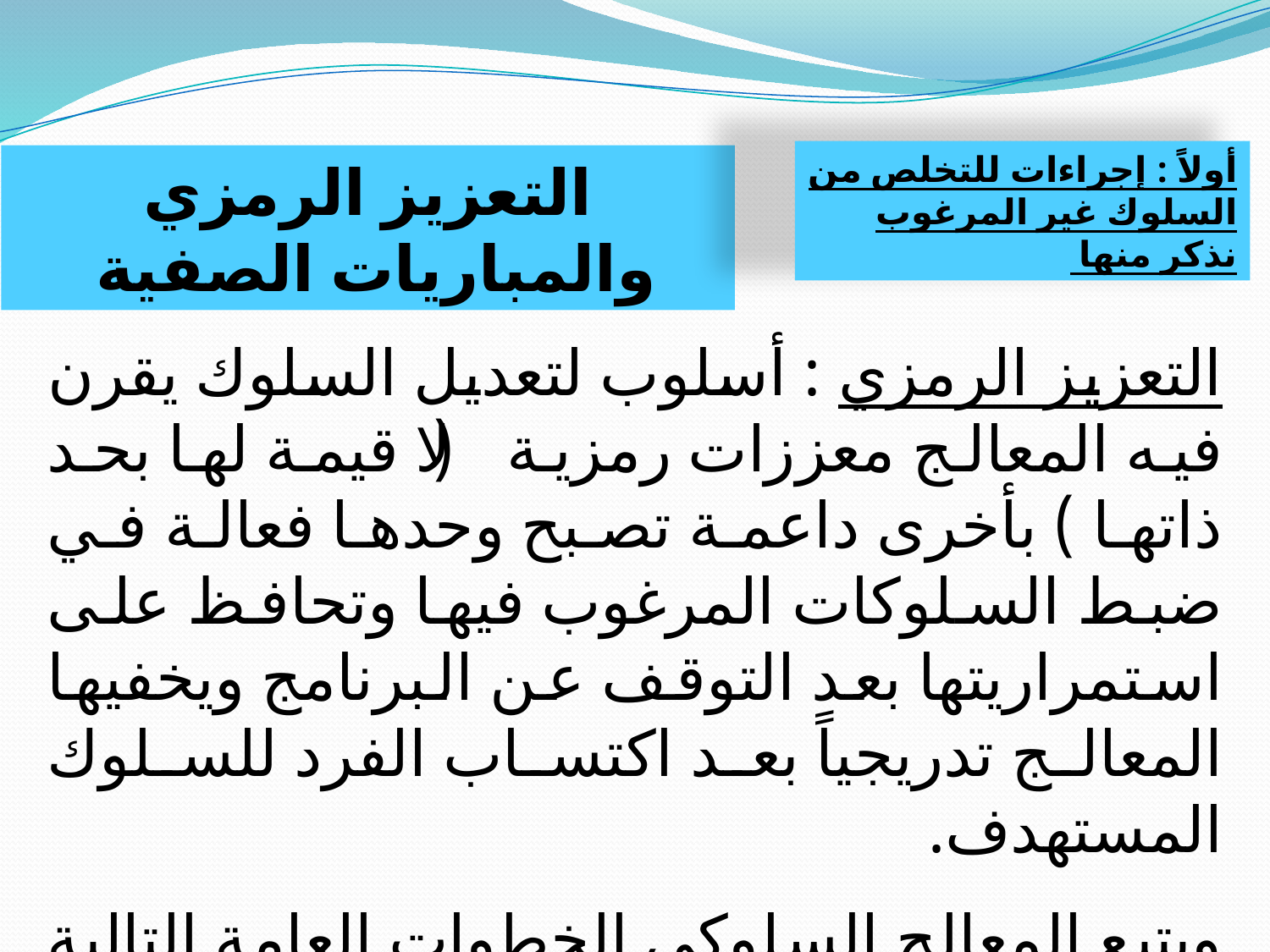

أولاً : إجراءات للتخلص من السلوك غير المرغوب نذكر منها
التعزيز الرمزي والمباريات الصفية
التعزيز الرمزي : أسلوب لتعديل السلوك يقرن فيه المعالج معززات رمزية ( لا قيمة لها بحد ذاتها ) بأخرى داعمة تصبح وحدها فعالة في ضبط السلوكات المرغوب فيها وتحافظ على استمراريتها بعد التوقف عن البرنامج ويخفيها المعالج تدريجياً بعد اكتساب الفرد للسلوك المستهدف.
ويتبع المعالج السلوكي الخطوات العامة التالية في تخطيط برامج التعزيز الرمزي